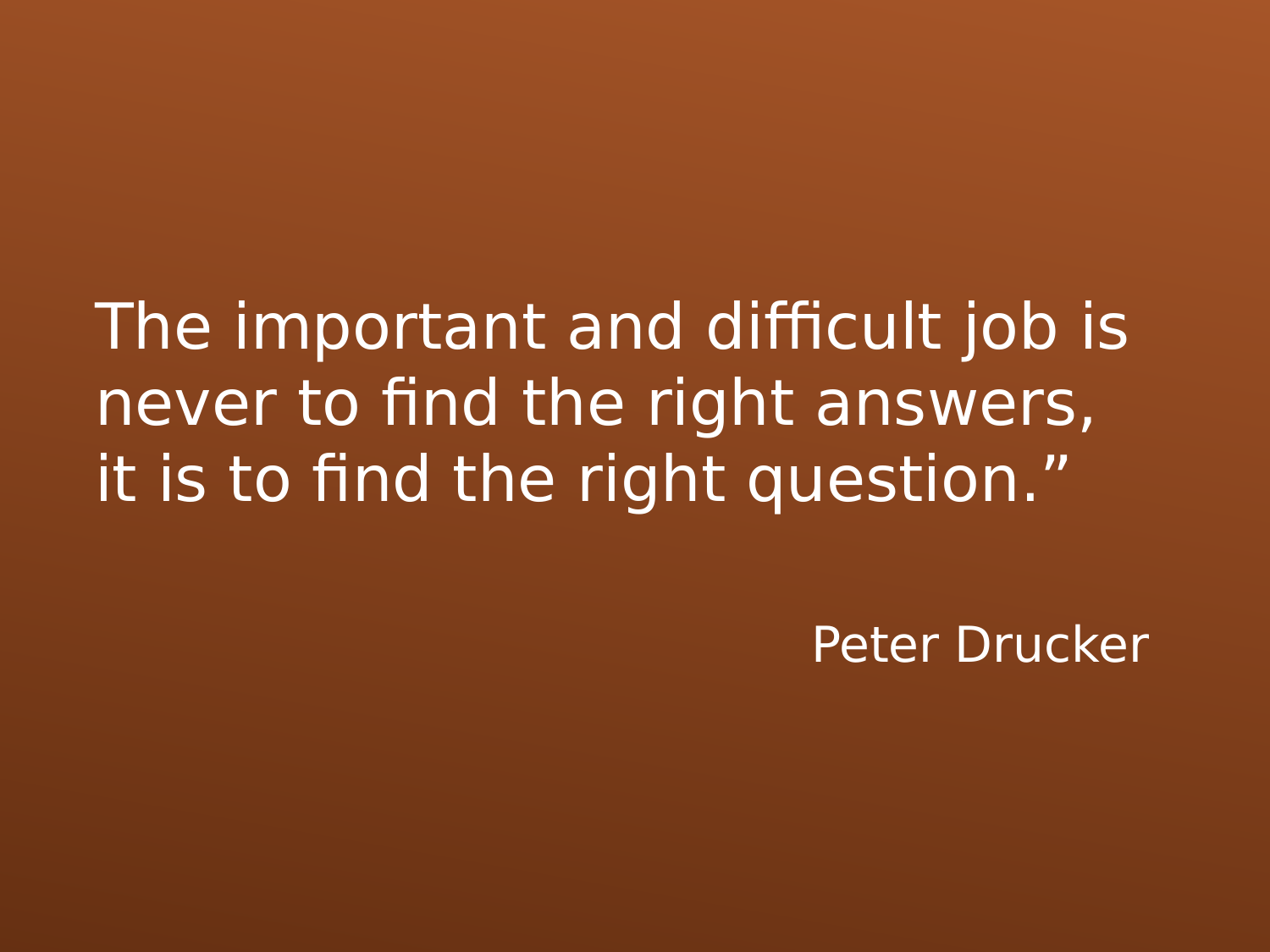

The important and difficult job is never to find the right answers, it is to find the right question.”

Peter Drucker